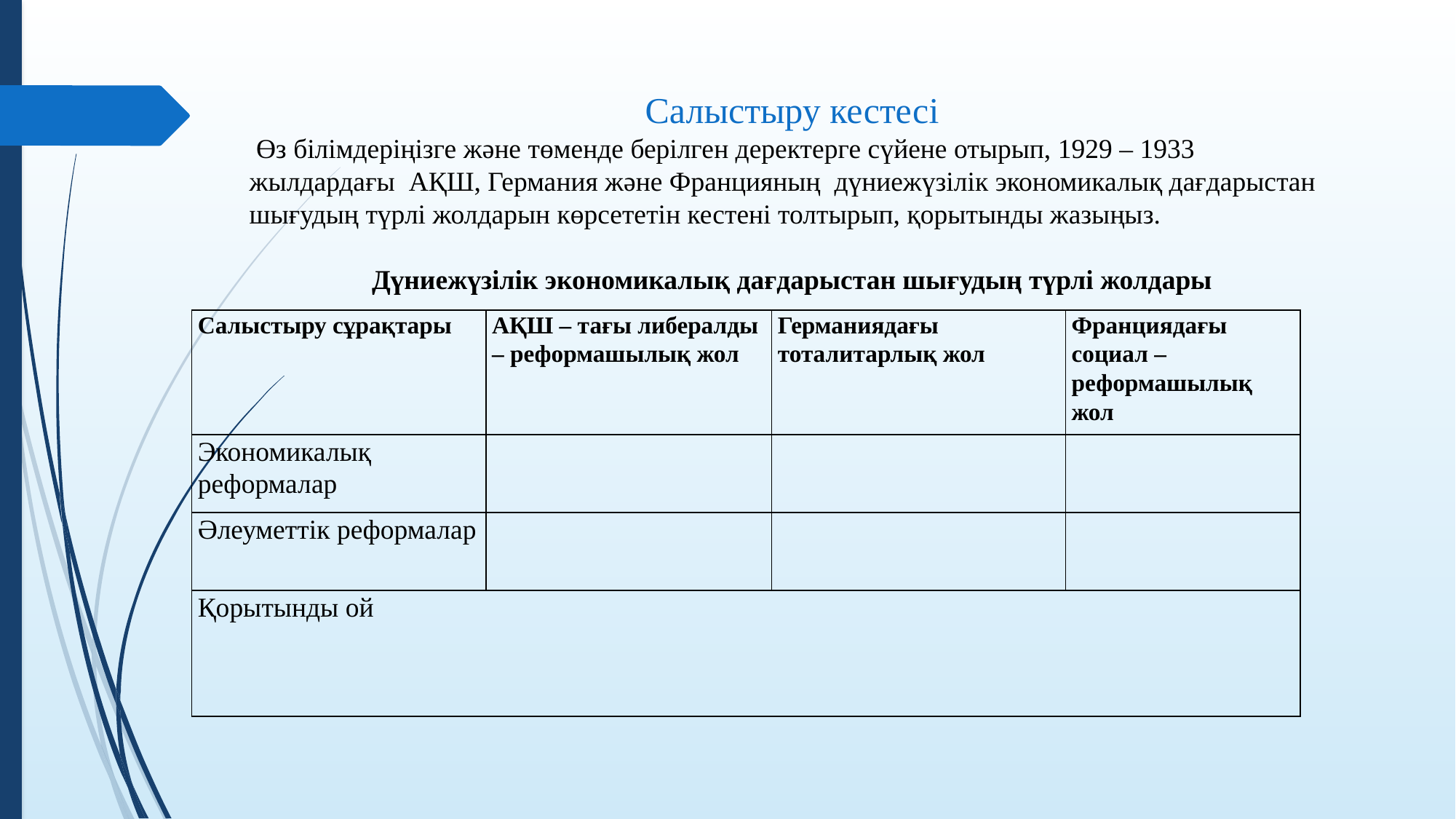

Салыстыру кестесі
 Өз білімдеріңізге және төменде берілген деректерге сүйене отырып, 1929 – 1933 жылдардағы  АҚШ, Германия және Францияның  дүниежүзілік экономикалық дағдарыстан шығудың түрлі жолдарын көрсететін кестені толтырып, қорытынды жазыңыз.

Дүниежүзілік экономикалық дағдарыстан шығудың түрлі жолдары

| Салыстыру сұрақтары | АҚШ – тағы либералды – реформашылық жол | Германиядағы тоталитарлық жол | Франциядағы социал – реформашылық жол |
| --- | --- | --- | --- |
| Экономикалық реформалар |  |  |  |
| Әлеуметтік реформалар |  |  |  |
| Қорытынды ой |  |  |  |